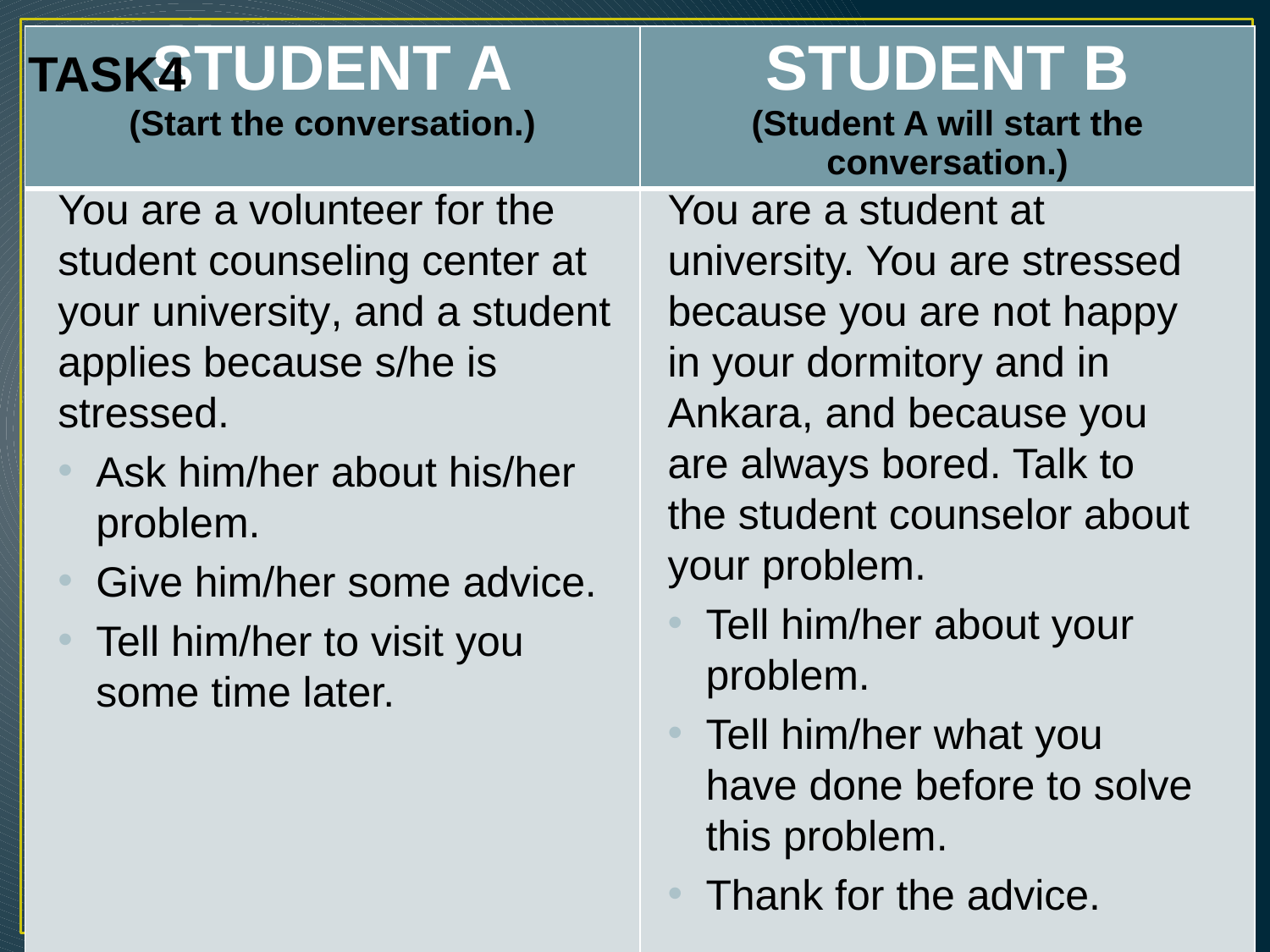

| STUDENT A (Start the conversation.) | STUDENT B (Student A will start the conversation.) |
| --- | --- |
|  |  |
TASK4
You are a volunteer for the student counseling center at your university, and a student applies because s/he is stressed.
Ask him/her about his/her problem.
Give him/her some advice.
Tell him/her to visit you some time later.

You are a student at university. You are stressed because you are not happy in your dormitory and in Ankara, and because you are always bored. Talk to the student counselor about your problem.
Tell him/her about your problem.
Tell him/her what you have done before to solve this problem.
Thank for the advice.